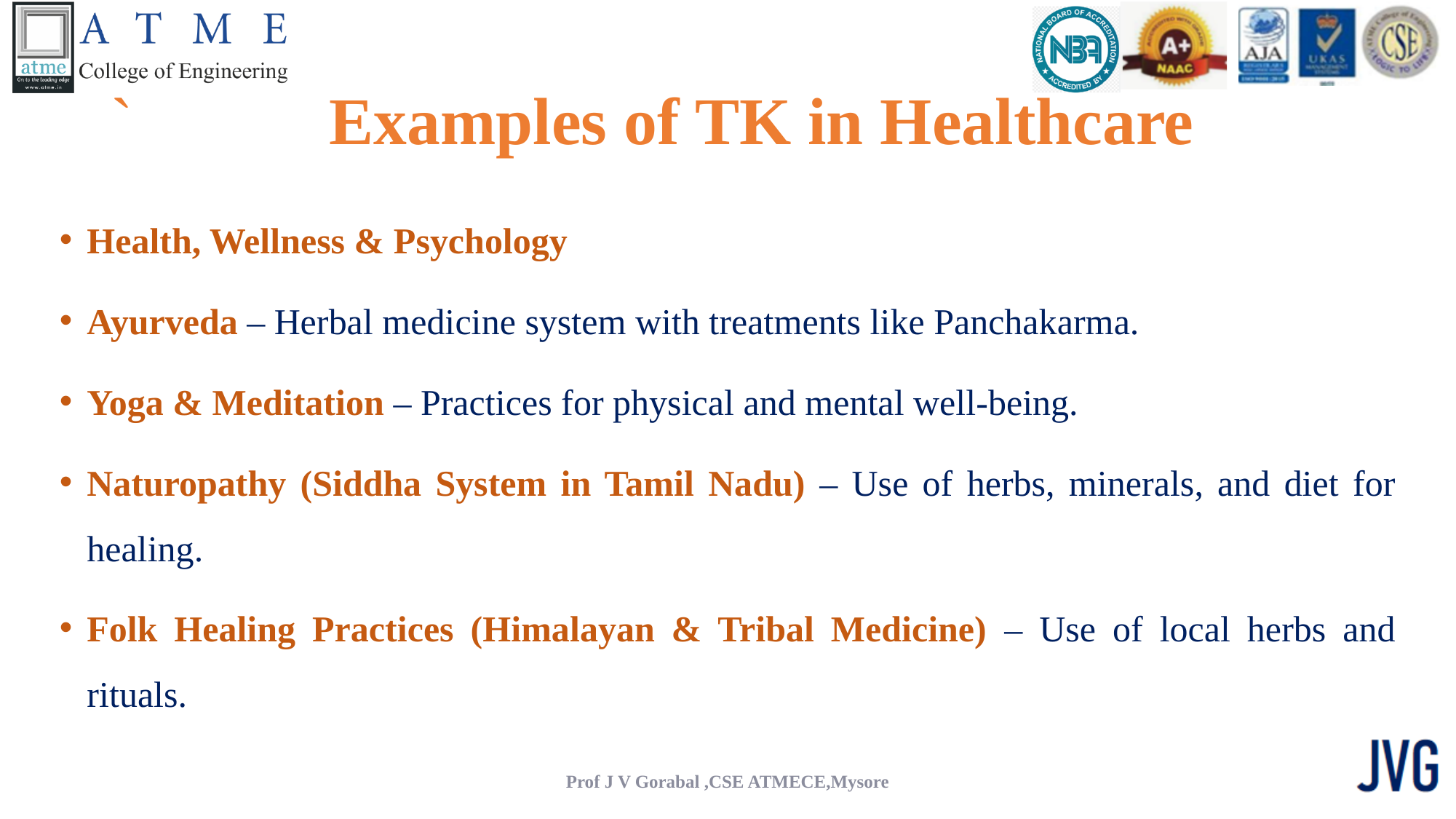

# `		Examples of TK in Healthcare
Health, Wellness & Psychology
Ayurveda – Herbal medicine system with treatments like Panchakarma.
Yoga & Meditation – Practices for physical and mental well-being.
Naturopathy (Siddha System in Tamil Nadu) – Use of herbs, minerals, and diet for healing.
Folk Healing Practices (Himalayan & Tribal Medicine) – Use of local herbs and rituals.

Prof J V Gorabal ,CSE ATMECE,Mysore